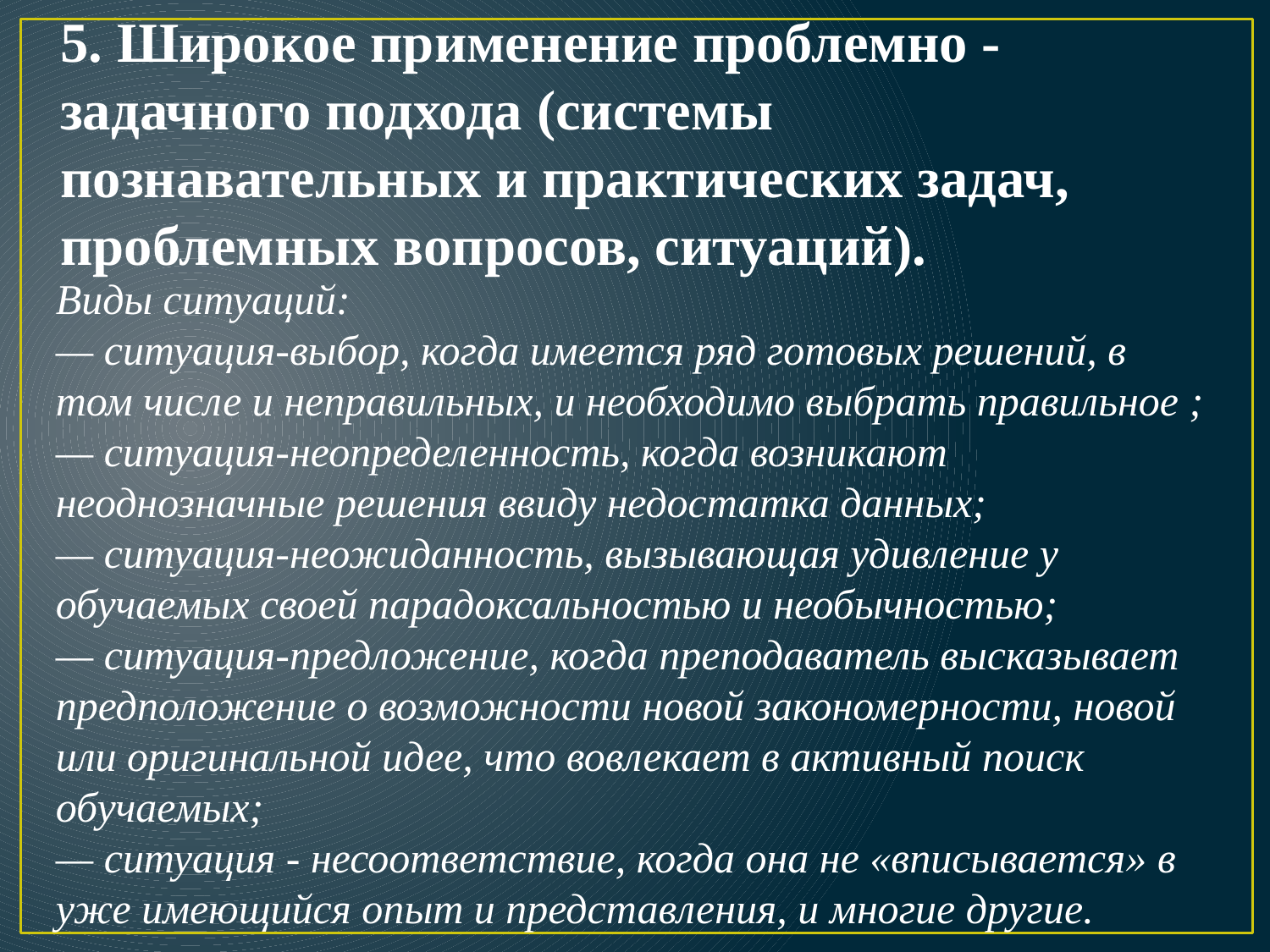

5. Широкое применение проблемно - задачного подхода (системы познавательных и практических задач, проблемных вопросов, ситуаций).
Виды ситуаций:
— ситуация-выбор, когда имеется ряд готовых решений, в том числе и неправильных, и необходимо выбрать правильное ;
— ситуация-неопределенность, когда возникают неоднозначные решения ввиду недостатка данных;
— ситуация-неожиданность, вызывающая удивление у обучаемых своей парадоксальностью и необычностью;
— ситуация-предложение, когда преподаватель высказывает предположение о возможности новой закономерности, новой или оригинальной идее, что вовлекает в активный поиск обучаемых;
— ситуация - несоответствие, когда она не «вписывается» в уже имеющийся опыт и представления, и многие другие.